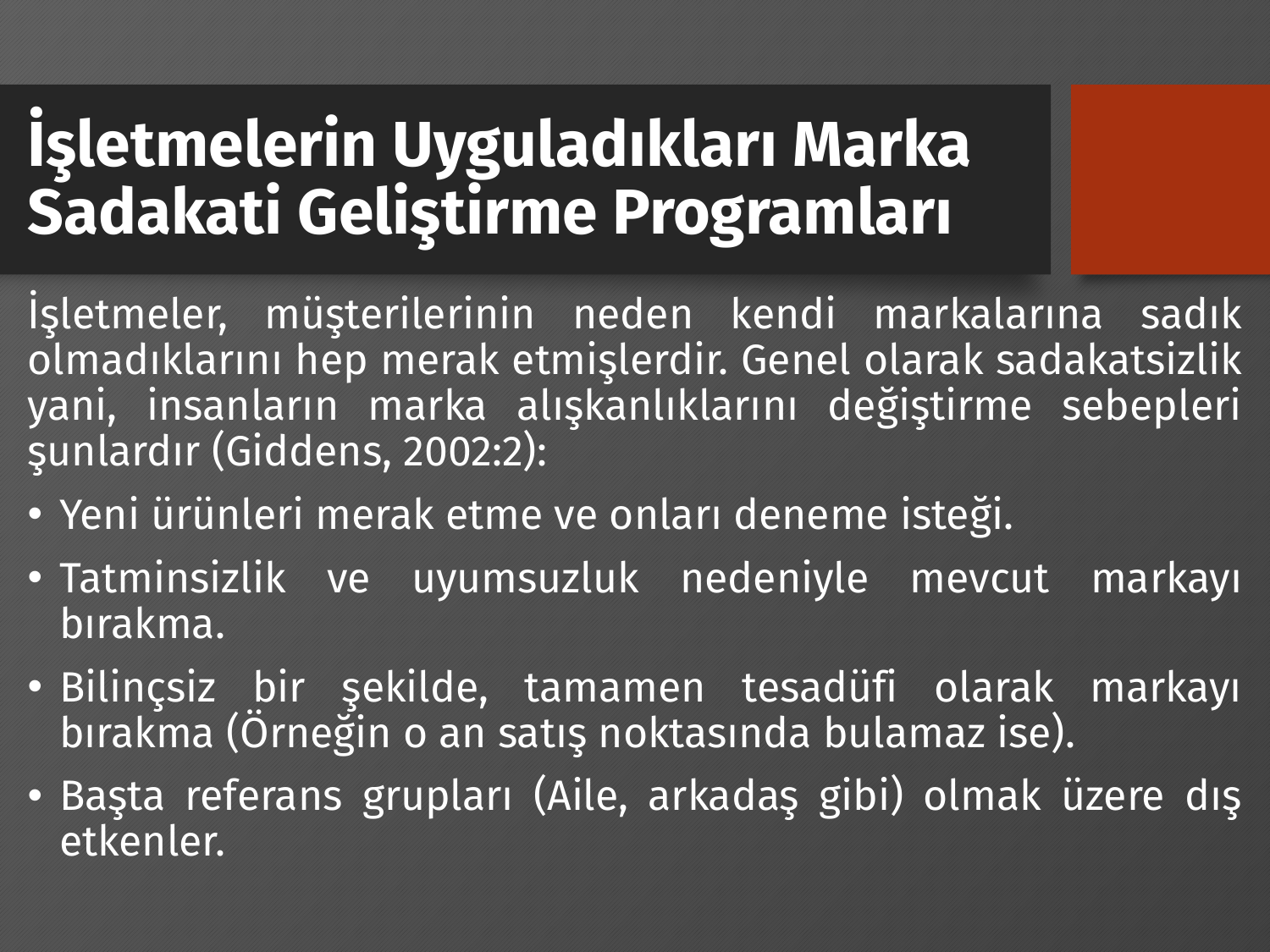

# İşletmelerin Uyguladıkları Marka Sadakati Geliştirme Programları
İşletmeler, müşterilerinin neden kendi markalarına sadık olmadıklarını hep merak etmişlerdir. Genel olarak sadakatsizlik yani, insanların marka alışkanlıklarını değiştirme sebepleri şunlardır (Giddens, 2002:2):
Yeni ürünleri merak etme ve onları deneme isteği.
Tatminsizlik ve uyumsuzluk nedeniyle mevcut markayı bırakma.
Bilinçsiz bir şekilde, tamamen tesadüfi olarak markayı bırakma (Örneğin o an satış noktasında bulamaz ise).
Başta referans grupları (Aile, arkadaş gibi) olmak üzere dış etkenler.